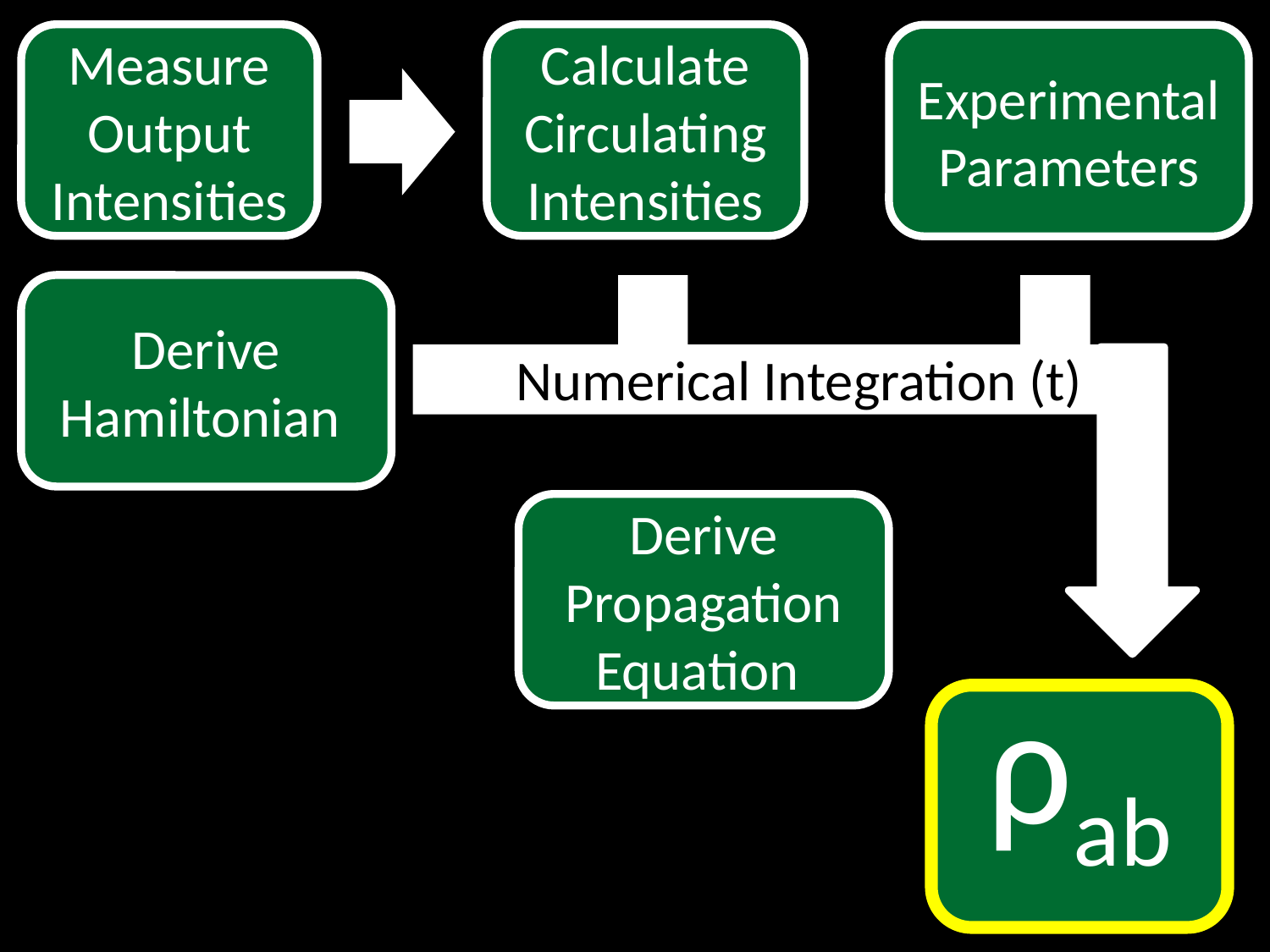

Measure Output Intensities

Calculate Circulating Intensities

Experimental Parameters

Derive Hamiltonian

Numerical Integration (t)

Derive Propagation Equation

ρab